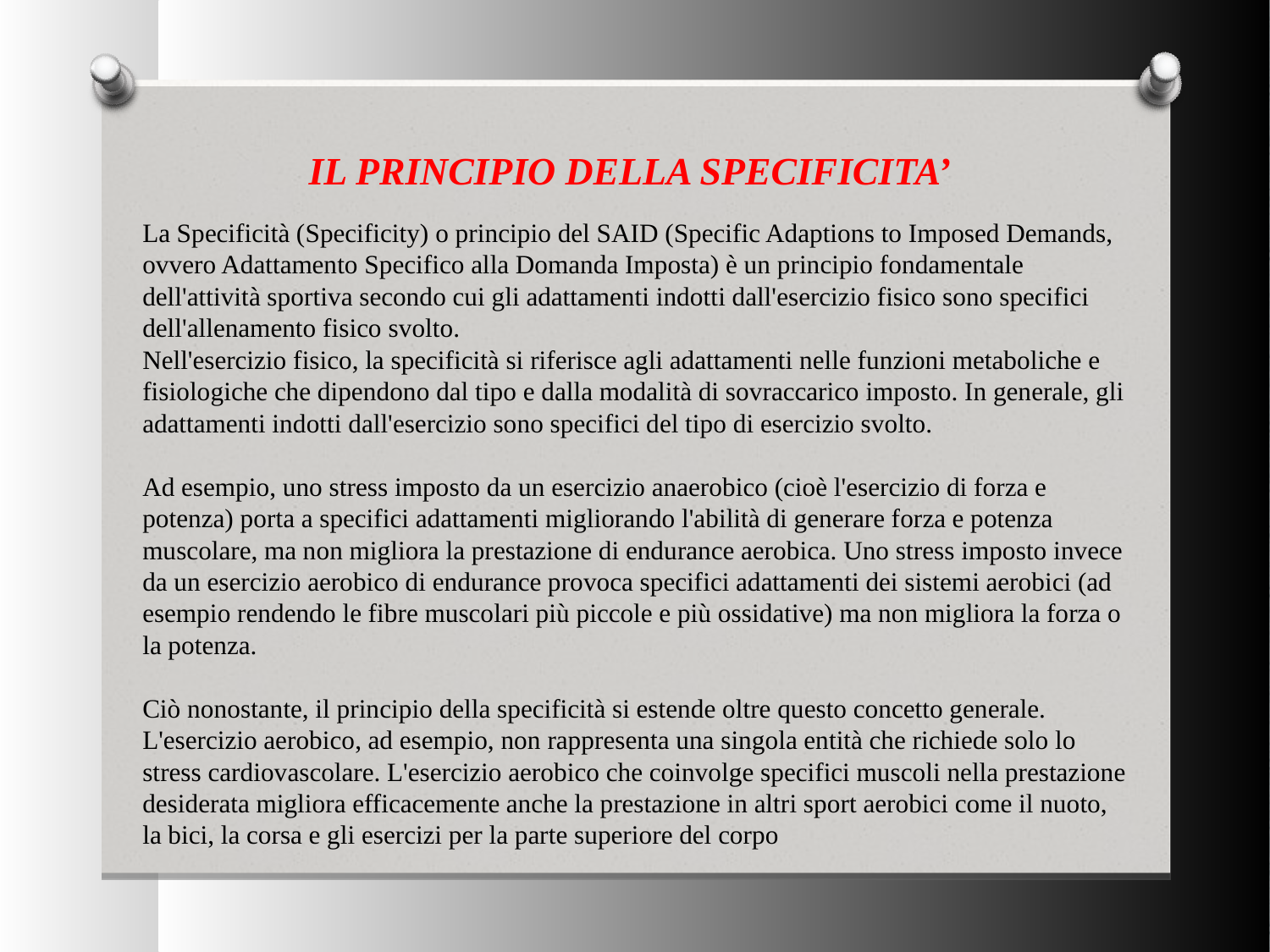

IL PRINCIPIO DELLA SPECIFICITA’
La Specificità (Specificity) o principio del SAID (Specific Adaptions to Imposed Demands, ovvero Adattamento Specifico alla Domanda Imposta) è un principio fondamentale dell'attività sportiva secondo cui gli adattamenti indotti dall'esercizio fisico sono specifici dell'allenamento fisico svolto.
Nell'esercizio fisico, la specificità si riferisce agli adattamenti nelle funzioni metaboliche e fisiologiche che dipendono dal tipo e dalla modalità di sovraccarico imposto. In generale, gli adattamenti indotti dall'esercizio sono specifici del tipo di esercizio svolto.

Ad esempio, uno stress imposto da un esercizio anaerobico (cioè l'esercizio di forza e potenza) porta a specifici adattamenti migliorando l'abilità di generare forza e potenza muscolare, ma non migliora la prestazione di endurance aerobica. Uno stress imposto invece da un esercizio aerobico di endurance provoca specifici adattamenti dei sistemi aerobici (ad esempio rendendo le fibre muscolari più piccole e più ossidative) ma non migliora la forza o la potenza.

Ciò nonostante, il principio della specificità si estende oltre questo concetto generale. L'esercizio aerobico, ad esempio, non rappresenta una singola entità che richiede solo lo stress cardiovascolare. L'esercizio aerobico che coinvolge specifici muscoli nella prestazione desiderata migliora efficacemente anche la prestazione in altri sport aerobici come il nuoto, la bici, la corsa e gli esercizi per la parte superiore del corpo